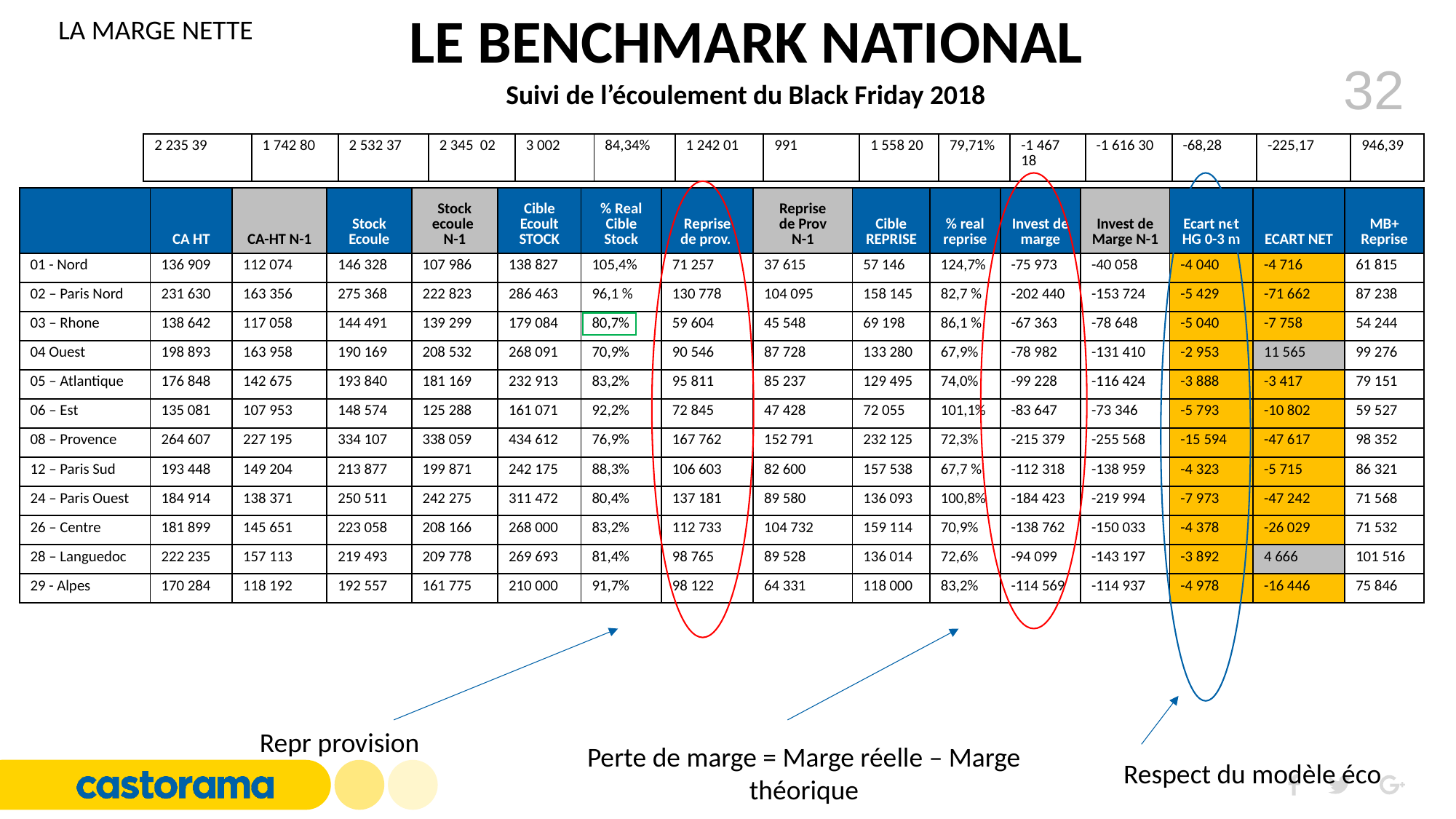

LE BENCHMARK NATIONAL
LA MARGE NETTE
Suivi de l’écoulement du Black Friday 2018
| 2 235 39 | 1 742 80 | 2 532 37 | 2 345 02 | 3 002 | 84,34% | 1 242 01 | 991 | 1 558 20 | 79,71% | -1 467 18 | -1 616 30 | -68,28 | -225,17 | 946,39 |
| --- | --- | --- | --- | --- | --- | --- | --- | --- | --- | --- | --- | --- | --- | --- |

|  | CA HT | CA-HT N-1 | Stock Ecoule | Stock ecoule N-1 | Cible Ecoult STOCK | % Real Cible Stock | Reprise de prov. | Reprise de Prov N-1 | Cible REPRISE | % real reprise | Invest de marge | Invest de Marge N-1 | Ecart net HG 0-3 m | ECART NET | MB+ Reprise |
| --- | --- | --- | --- | --- | --- | --- | --- | --- | --- | --- | --- | --- | --- | --- | --- |
| 01 - Nord | 136 909 | 112 074 | 146 328 | 107 986 | 138 827 | 105,4% | 71 257 | 37 615 | 57 146 | 124,7% | -75 973 | -40 058 | -4 040 | -4 716 | 61 815 |
| 02 – Paris Nord | 231 630 | 163 356 | 275 368 | 222 823 | 286 463 | 96,1 % | 130 778 | 104 095 | 158 145 | 82,7 % | -202 440 | -153 724 | -5 429 | -71 662 | 87 238 |
| 03 – Rhone | 138 642 | 117 058 | 144 491 | 139 299 | 179 084 | 80,7% | 59 604 | 45 548 | 69 198 | 86,1 % | -67 363 | -78 648 | -5 040 | -7 758 | 54 244 |
| 04 Ouest | 198 893 | 163 958 | 190 169 | 208 532 | 268 091 | 70,9% | 90 546 | 87 728 | 133 280 | 67,9% | -78 982 | -131 410 | -2 953 | 11 565 | 99 276 |
| 05 – Atlantique | 176 848 | 142 675 | 193 840 | 181 169 | 232 913 | 83,2% | 95 811 | 85 237 | 129 495 | 74,0% | -99 228 | -116 424 | -3 888 | -3 417 | 79 151 |
| 06 – Est | 135 081 | 107 953 | 148 574 | 125 288 | 161 071 | 92,2% | 72 845 | 47 428 | 72 055 | 101,1% | -83 647 | -73 346 | -5 793 | -10 802 | 59 527 |
| 08 – Provence | 264 607 | 227 195 | 334 107 | 338 059 | 434 612 | 76,9% | 167 762 | 152 791 | 232 125 | 72,3% | -215 379 | -255 568 | -15 594 | -47 617 | 98 352 |
| 12 – Paris Sud | 193 448 | 149 204 | 213 877 | 199 871 | 242 175 | 88,3% | 106 603 | 82 600 | 157 538 | 67,7 % | -112 318 | -138 959 | -4 323 | -5 715 | 86 321 |
| 24 – Paris Ouest | 184 914 | 138 371 | 250 511 | 242 275 | 311 472 | 80,4% | 137 181 | 89 580 | 136 093 | 100,8% | -184 423 | -219 994 | -7 973 | -47 242 | 71 568 |
| 26 – Centre | 181 899 | 145 651 | 223 058 | 208 166 | 268 000 | 83,2% | 112 733 | 104 732 | 159 114 | 70,9% | -138 762 | -150 033 | -4 378 | -26 029 | 71 532 |
| 28 – Languedoc | 222 235 | 157 113 | 219 493 | 209 778 | 269 693 | 81,4% | 98 765 | 89 528 | 136 014 | 72,6% | -94 099 | -143 197 | -3 892 | 4 666 | 101 516 |
| 29 - Alpes | 170 284 | 118 192 | 192 557 | 161 775 | 210 000 | 91,7% | 98 122 | 64 331 | 118 000 | 83,2% | -114 569 | -114 937 | -4 978 | -16 446 | 75 846 |

Repr provision
Perte de marge = Marge réelle – Marge théorique
Respect du modèle éco